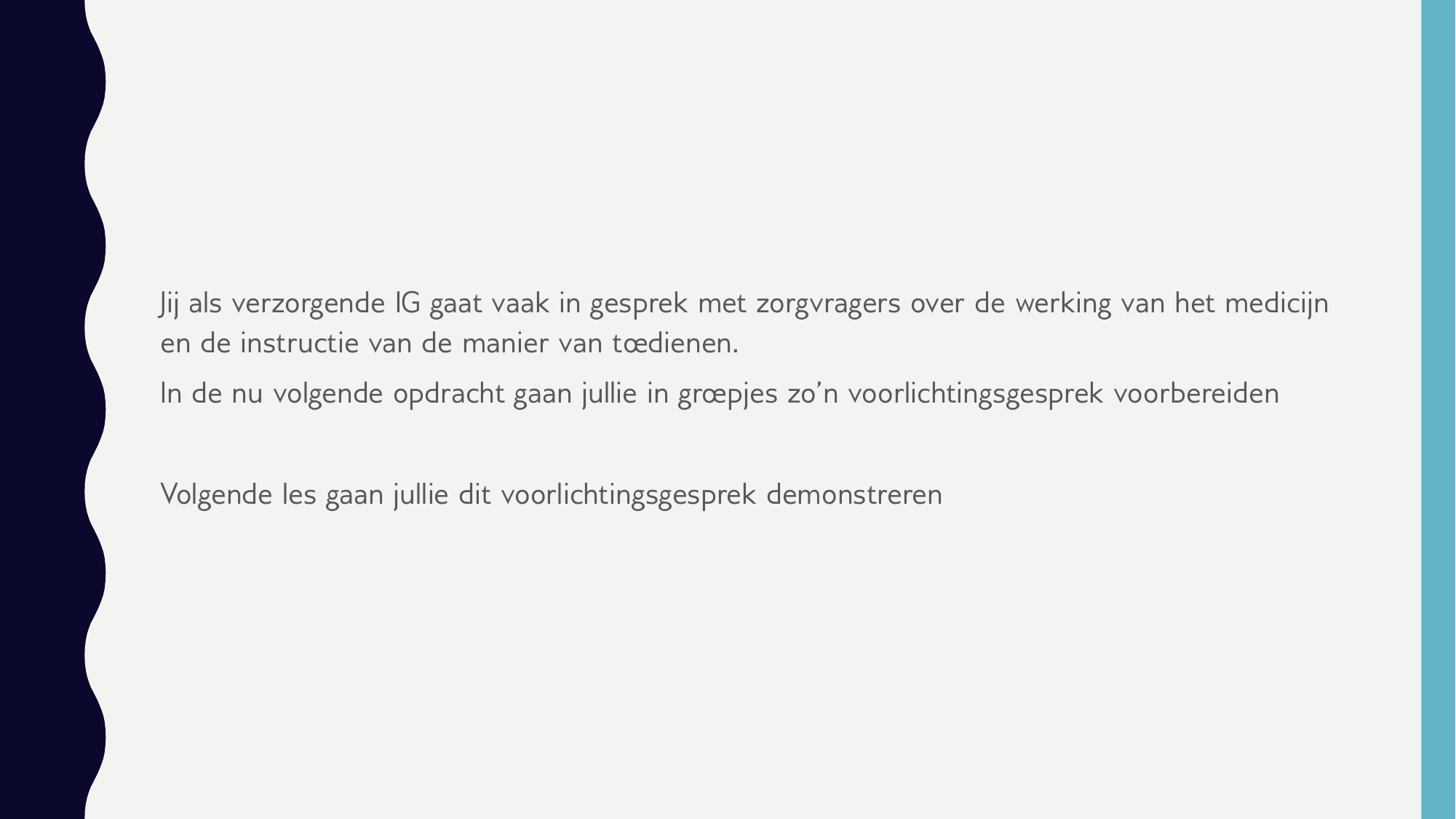

#
Jij als verzorgende IG gaat vaak in gesprek met zorgvragers over de werking van het medicijn en de instructie van de manier van toedienen.
In de nu volgende opdracht gaan jullie in groepjes zo’n voorlichtingsgesprek voorbereiden

Volgende les gaan jullie dit voorlichtingsgesprek demonstreren